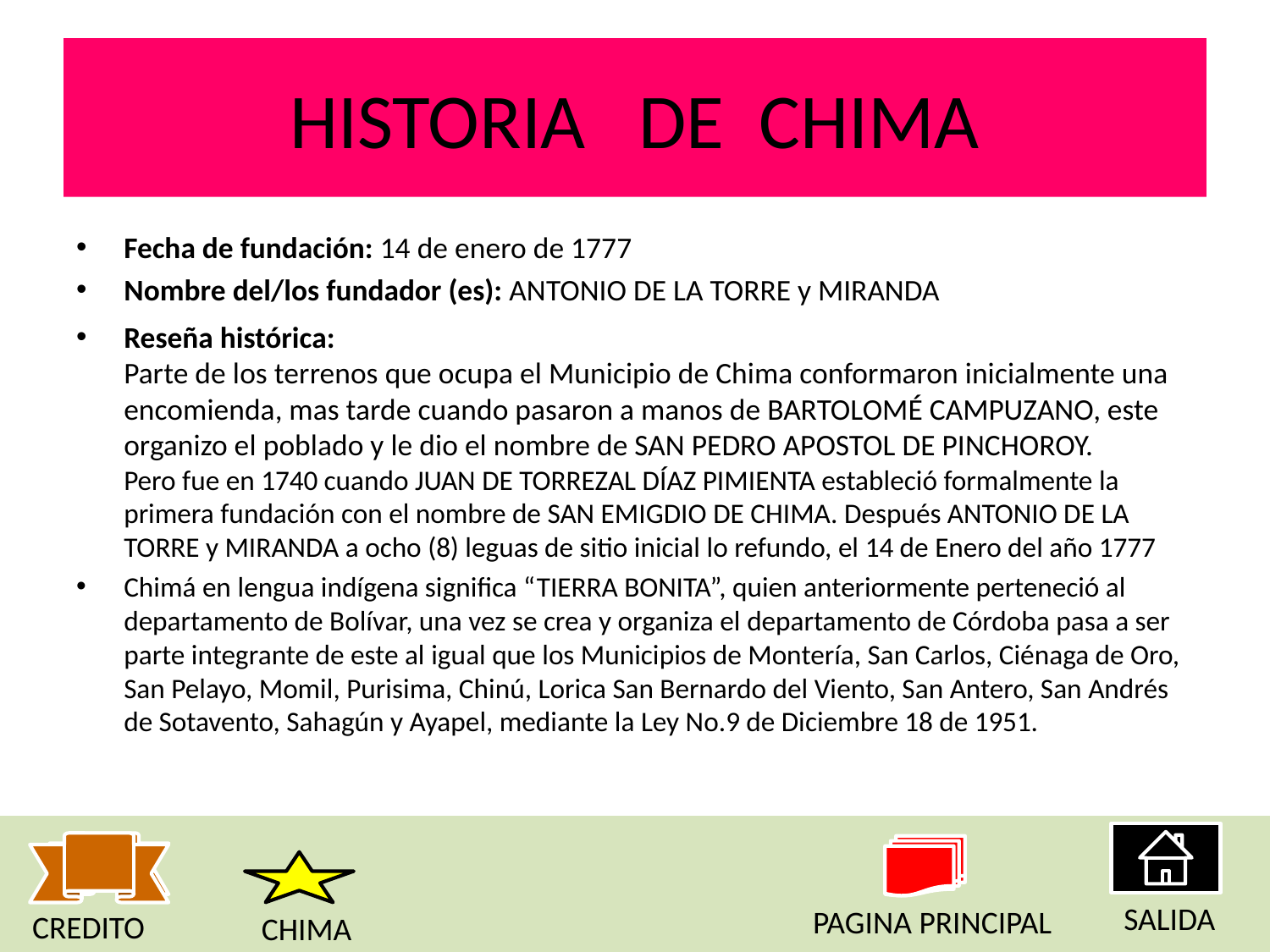

# HISTORIA   DE  CHIMA
Fecha de fundación: 14 de enero de 1777
Nombre del/los fundador (es): ANTONIO DE LA TORRE y MIRANDA
Reseña histórica:
Parte de los terrenos que ocupa el Municipio de Chima conformaron inicialmente una encomienda, mas tarde cuando pasaron a manos de BARTOLOMÉ CAMPUZANO, este organizo el poblado y le dio el nombre de SAN PEDRO APOSTOL DE PINCHOROY.
Pero fue en 1740 cuando JUAN DE TORREZAL DÍAZ PIMIENTA estableció formalmente la primera fundación con el nombre de SAN EMIGDIO DE CHIMA. Después ANTONIO DE LA TORRE y MIRANDA a ocho (8) leguas de sitio inicial lo refundo, el 14 de Enero del año 1777
Chimá en lengua indígena significa “TIERRA BONITA”, quien anteriormente perteneció al departamento de Bolívar, una vez se crea y organiza el departamento de Córdoba pasa a ser parte integrante de este al igual que los Municipios de Montería, San Carlos, Ciénaga de Oro, San Pelayo, Momil, Purisima, Chinú, Lorica San Bernardo del Viento, San Antero, San Andrés de Sotavento, Sahagún y Ayapel, mediante la Ley No.9 de Diciembre 18 de 1951.

SALIDA
PAGINA PRINCIPAL
CREDITO
CHIMA